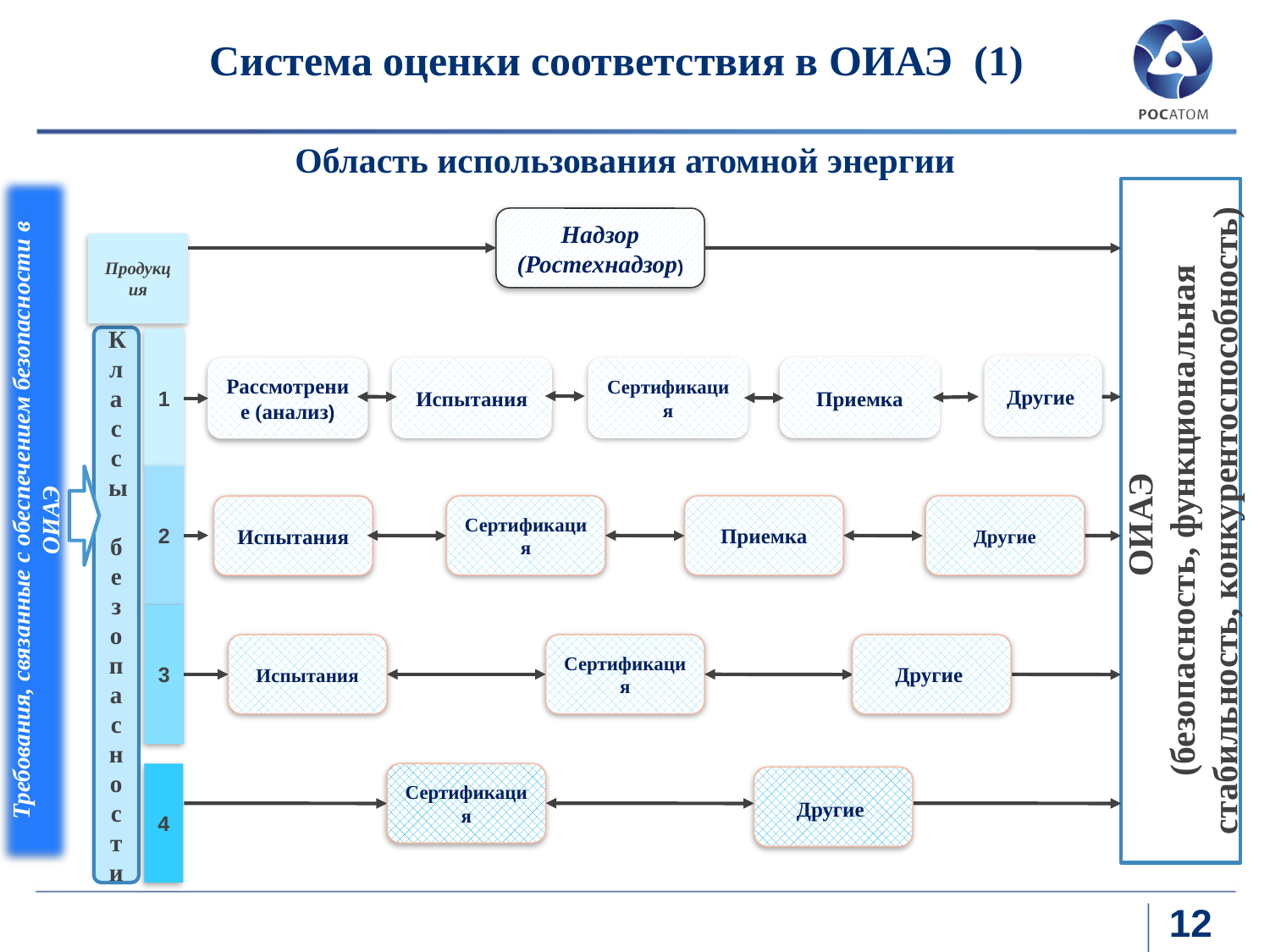

Система оценки соответствия в ОИАЭ  (1)
Область использования атомной энергии
Надзор (Ростехнадзор)
Требования, связанные с обеспечением безопасности в ОИАЭ
ОИАЭ
(безопасность, функциональная стабильность, конкурентоспособность)
Продукция
Приемка
Испытания
Сертификация
Рассмотрение (анализ)
Классы безопасности
1
Другие
Другие
Сертификация
Приемка
Испытания

2
Испытания
Сертификация
Другие
3
Сертификация
Другие
4
12